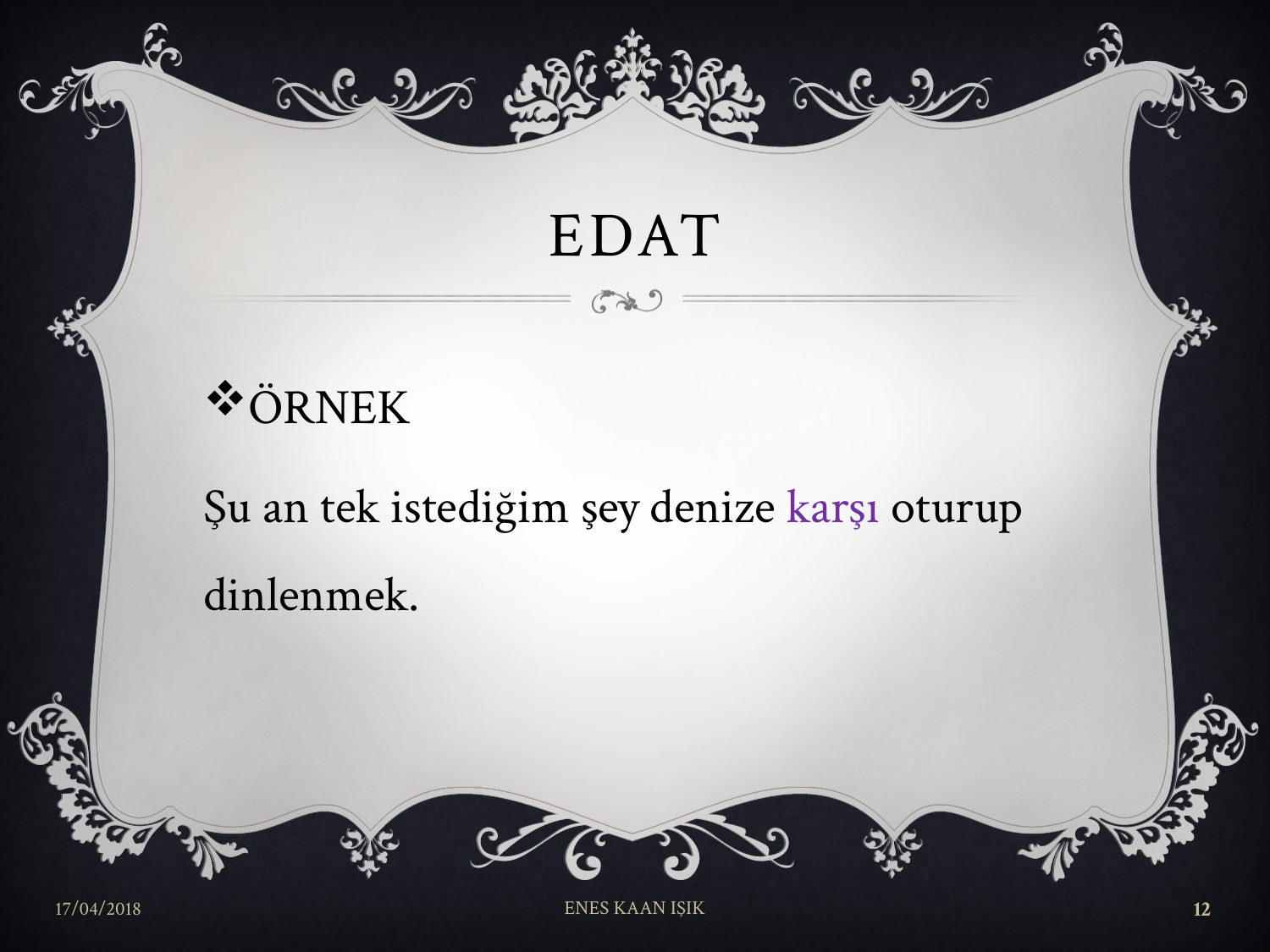

# EDAT
ÖRNEK
Şu an tek istediğim şey denize karşı oturup dinlenmek.
17/04/2018
ENES KAAN IŞIK
12